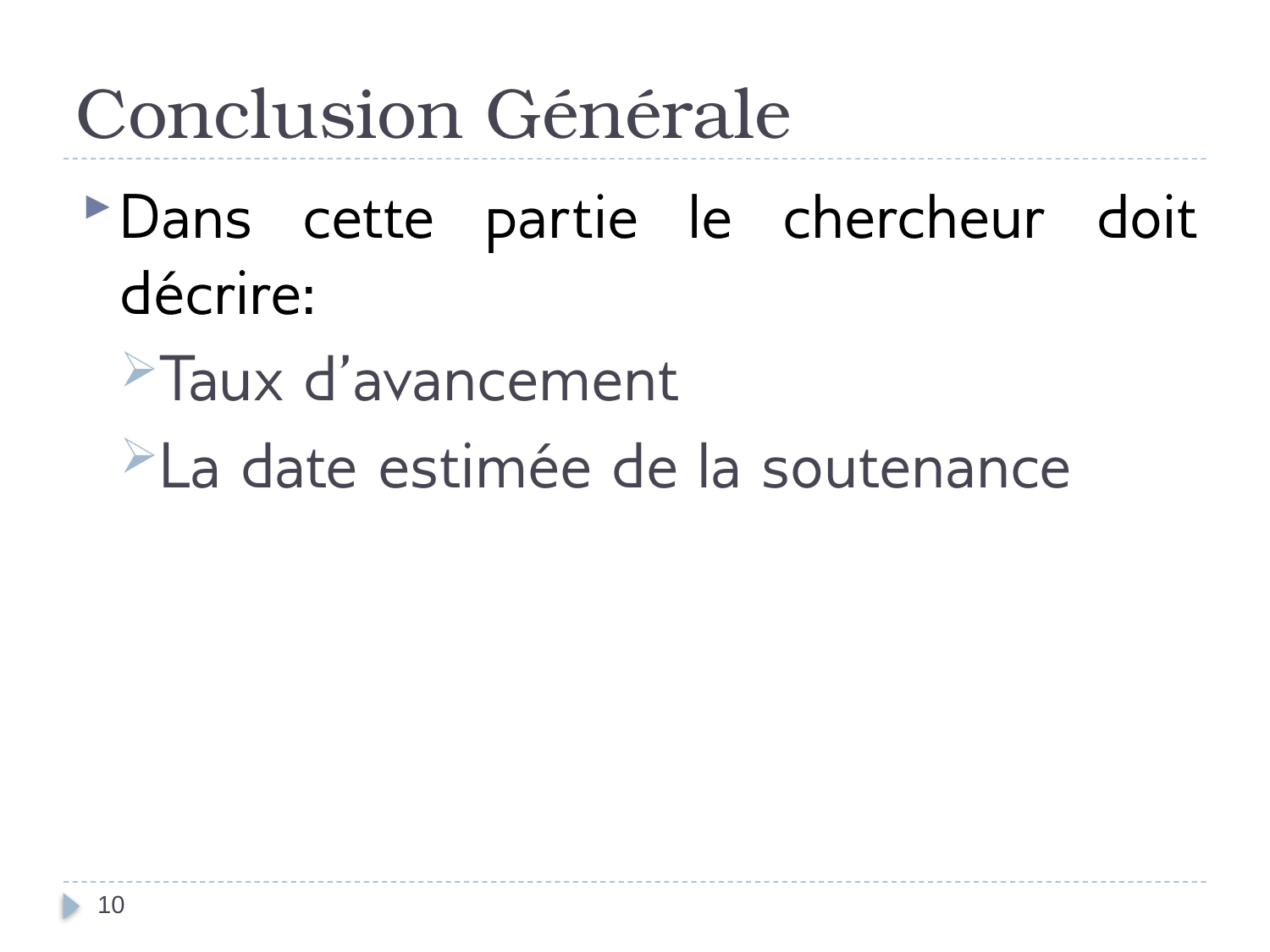

# Conclusion Générale
Dans cette partie le chercheur doit décrire:
Taux d’avancement
La date estimée de la soutenance

10